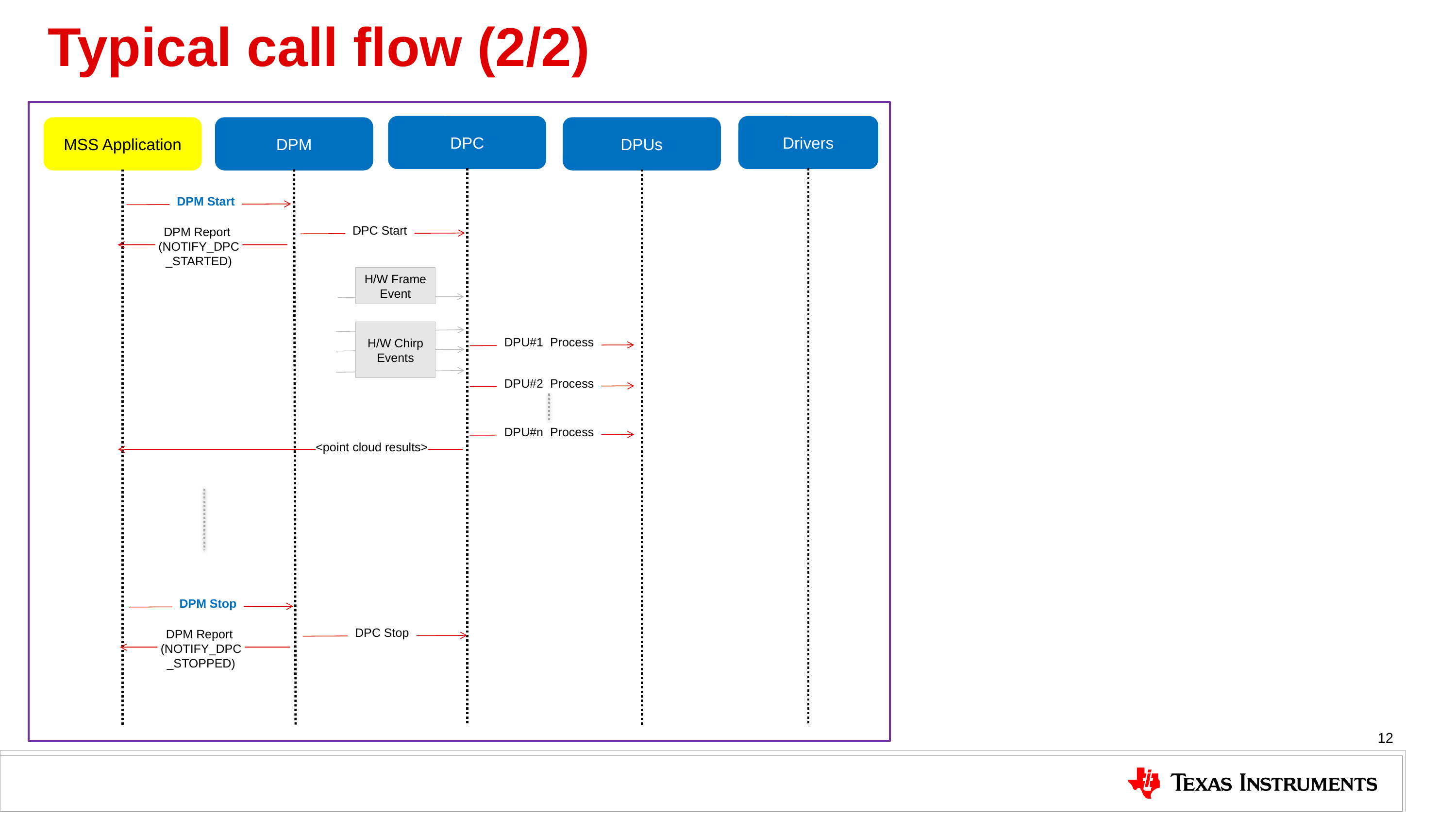

# Typical call flow (2/2)

Drivers
DPC
MSS Application
DPM
DPUs
DPM Start
DPC Start
DPM Report
(NOTIFY_DPC_STARTED)
H/W Frame Event
H/W Chirp Events
DPU#1  Process
DPU#2  Process
DPU#n  Process
<point cloud results>
DPM Stop
DPC Stop
DPM Report
(NOTIFY_DPC_STOPPED)
12